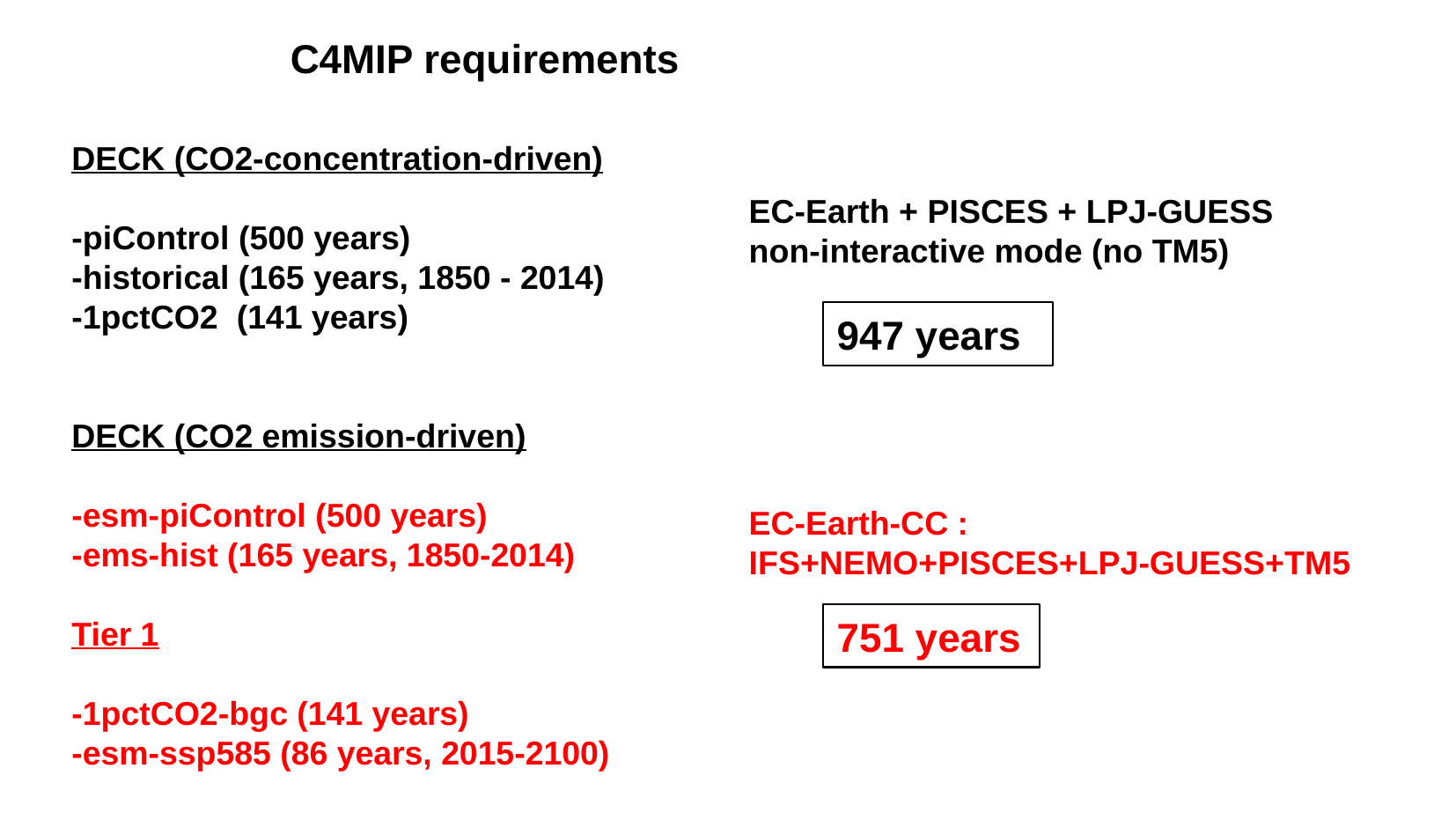

C4MIP requirements

DECK (CO2-concentration-driven)

-piControl (500 years)
-historical (165 years, 1850 - 2014)
-1pctCO2  (141 years)

DECK (CO2 emission-driven)

-esm-piControl (500 years)
-ems-hist (165 years, 1850-2014)

Tier 1

-1pctCO2-bgc (141 years)
-esm-ssp585 (86 years, 2015-2100)

EC-Earth + PISCES + LPJ-GUESS
non-interactive mode (no TM5)
947 years
EC-Earth-CC : IFS+NEMO+PISCES+LPJ-GUESS+TM5
751 years